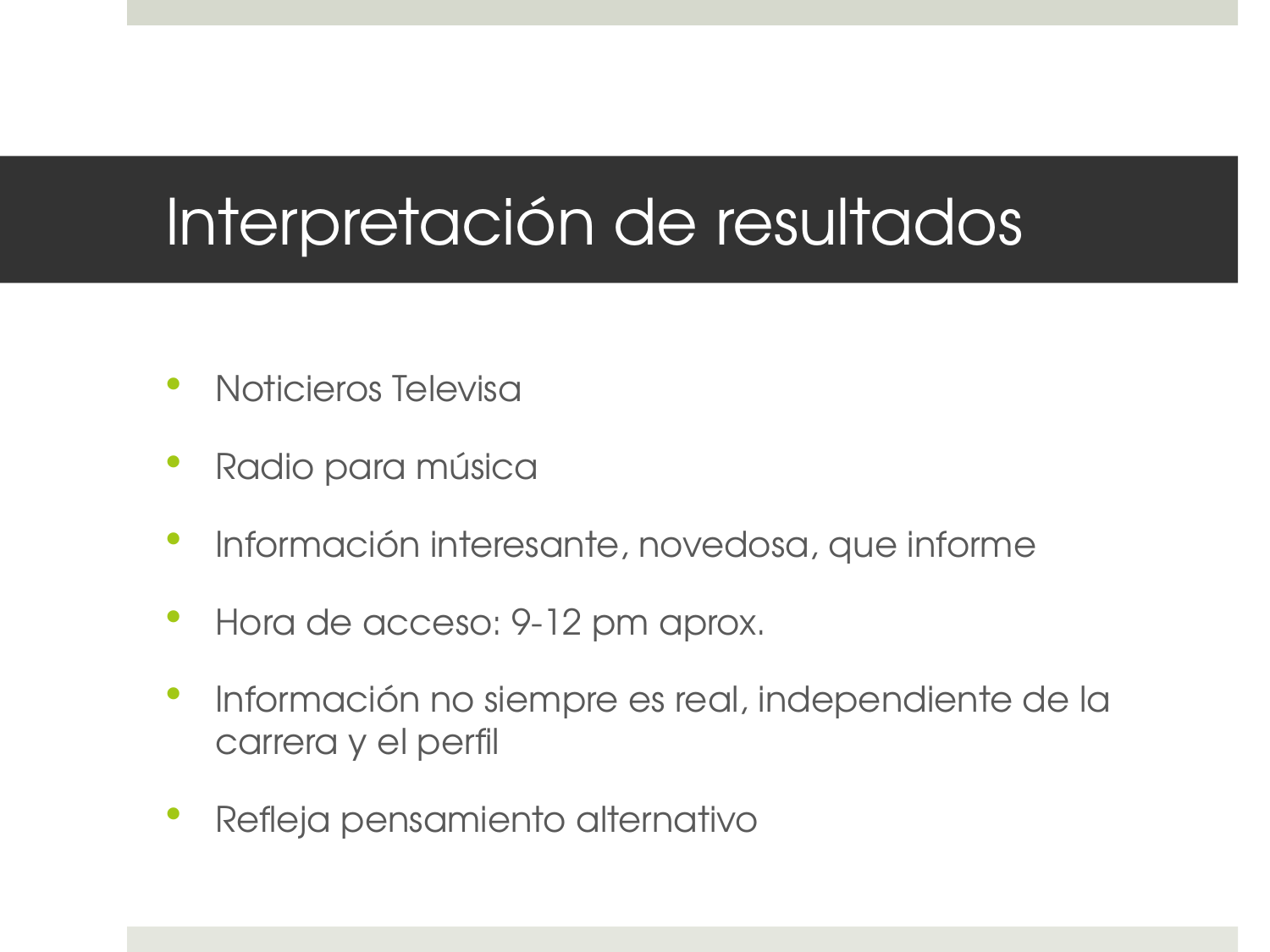

# Interpretación de resultados
Noticieros Televisa
Radio para música
Información interesante, novedosa, que informe
Hora de acceso: 9-12 pm aprox.
Información no siempre es real, independiente de la carrera y el perfil
Refleja pensamiento alternativo